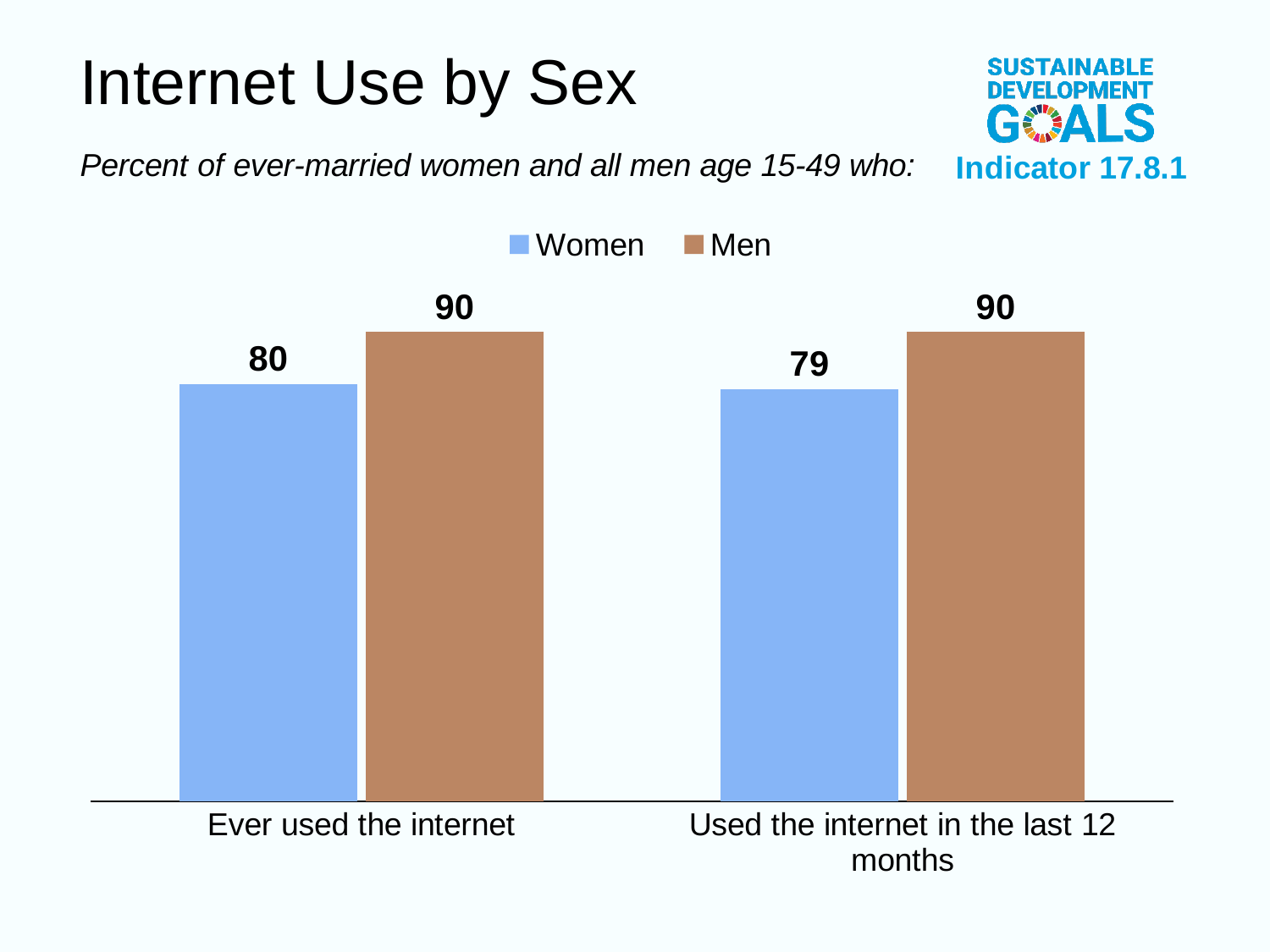

### Chart

| Category | Women | Men |
|---|---|---|
| Ever used the internet | 80.0 | 90.0 |
| Used the internet in the last 12 months | 79.0 | 90.0 |